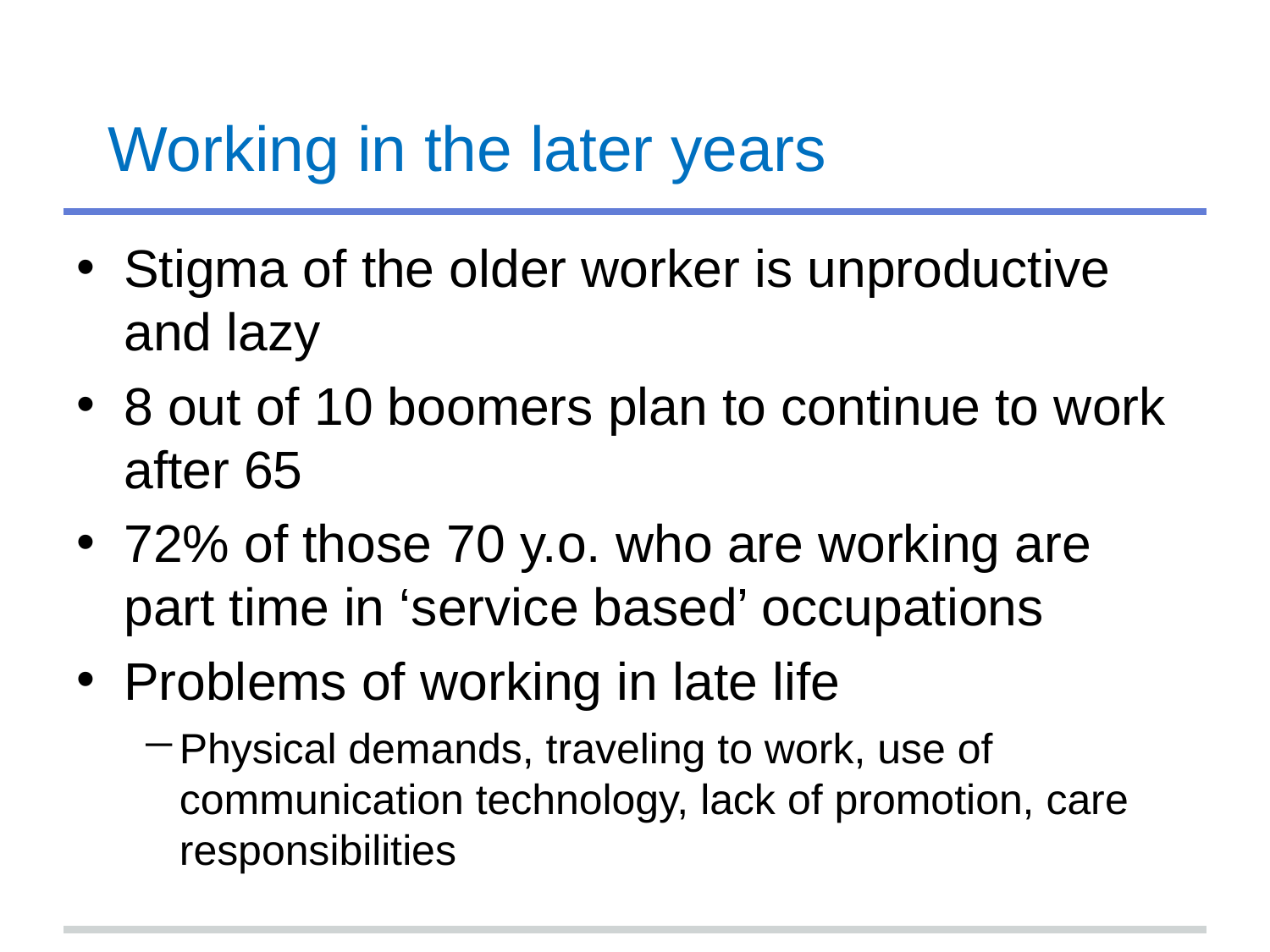

# Working in the later years
Stigma of the older worker is unproductive and lazy
8 out of 10 boomers plan to continue to work after 65
72% of those 70 y.o. who are working are part time in ‘service based’ occupations
Problems of working in late life
Physical demands, traveling to work, use of communication technology, lack of promotion, care responsibilities